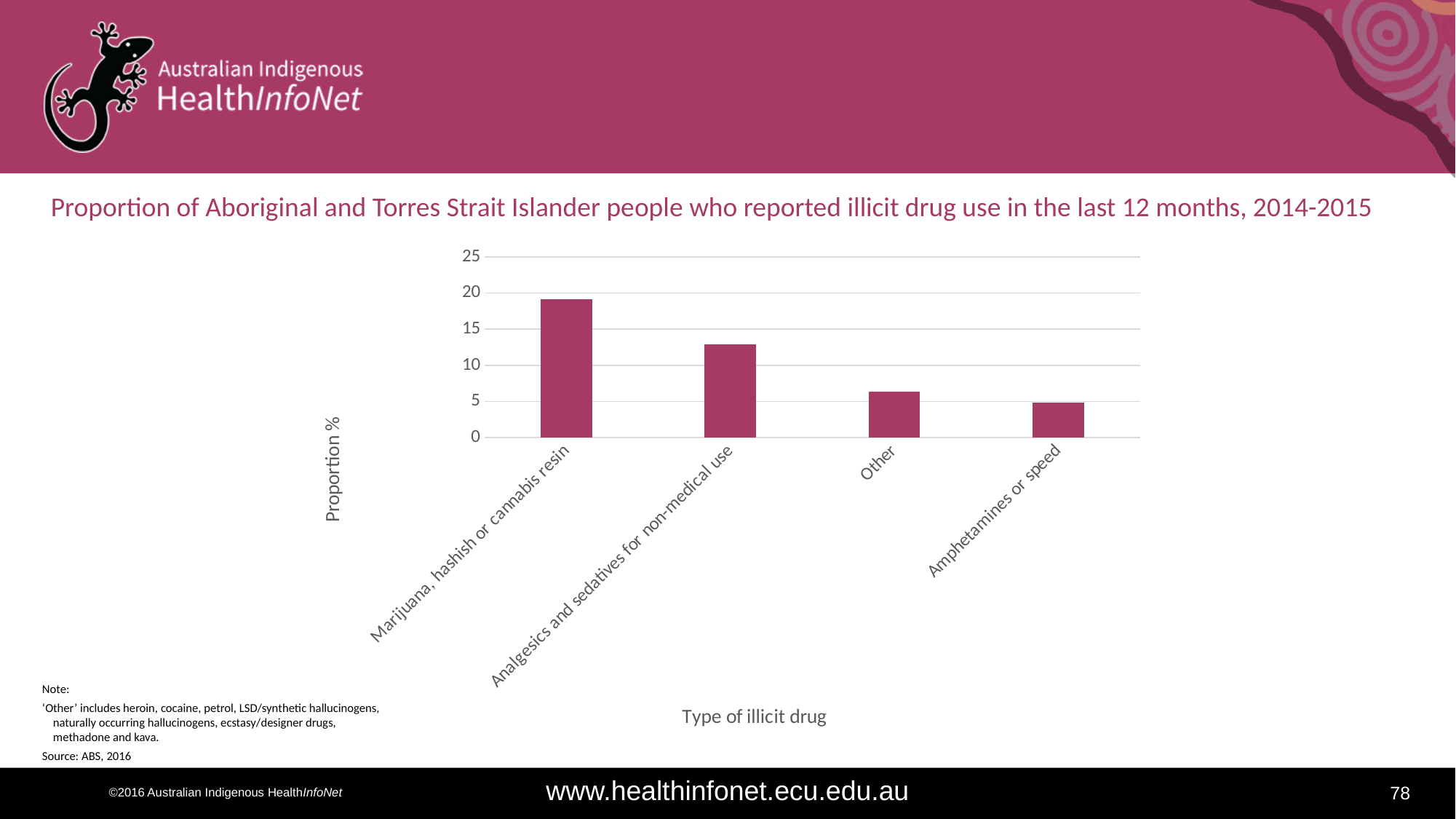

# Proportion of Aboriginal and Torres Strait Islander people who reported illicit drug use in the last 12 months, 2014-2015

### Chart

| Category | Proportion % |
|---|---|
| Marijuana, hashish or cannabis resin | 19.1 |
| Analgesics and sedatives for non-medical use | 12.9 |
| Other | 6.4 |
| Amphetamines or speed | 4.8 |
Note:
‘Other’ includes heroin, cocaine, petrol, LSD/synthetic hallucinogens, naturally occurring hallucinogens, ecstasy/designer drugs, methadone and kava.
Source: ABS, 2016